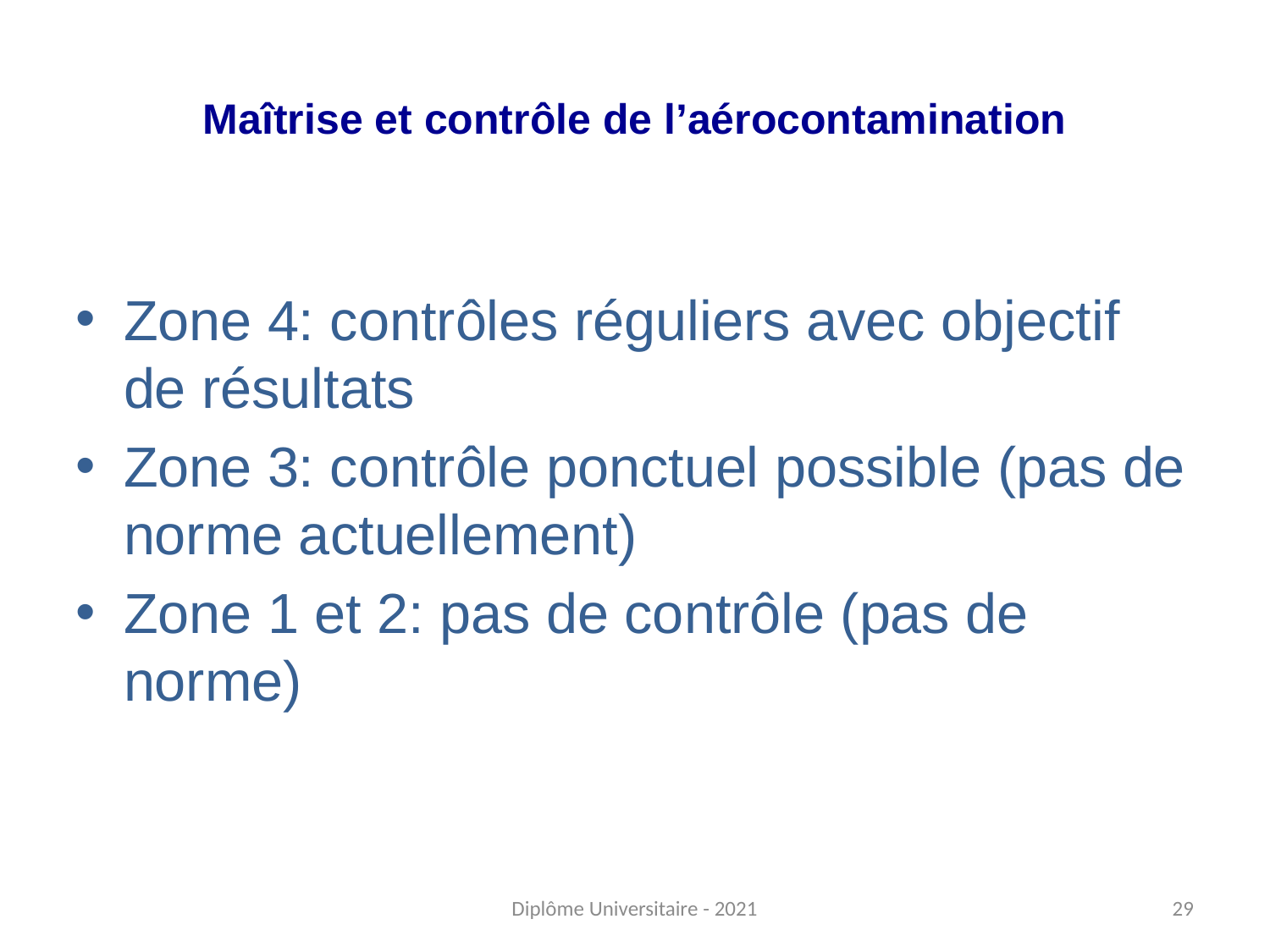

# Maîtrise et contrôle de l’aérocontamination
Zone 4: contrôles réguliers avec objectif de résultats
Zone 3: contrôle ponctuel possible (pas de norme actuellement)
Zone 1 et 2: pas de contrôle (pas de norme)
29
Diplôme Universitaire - 2021